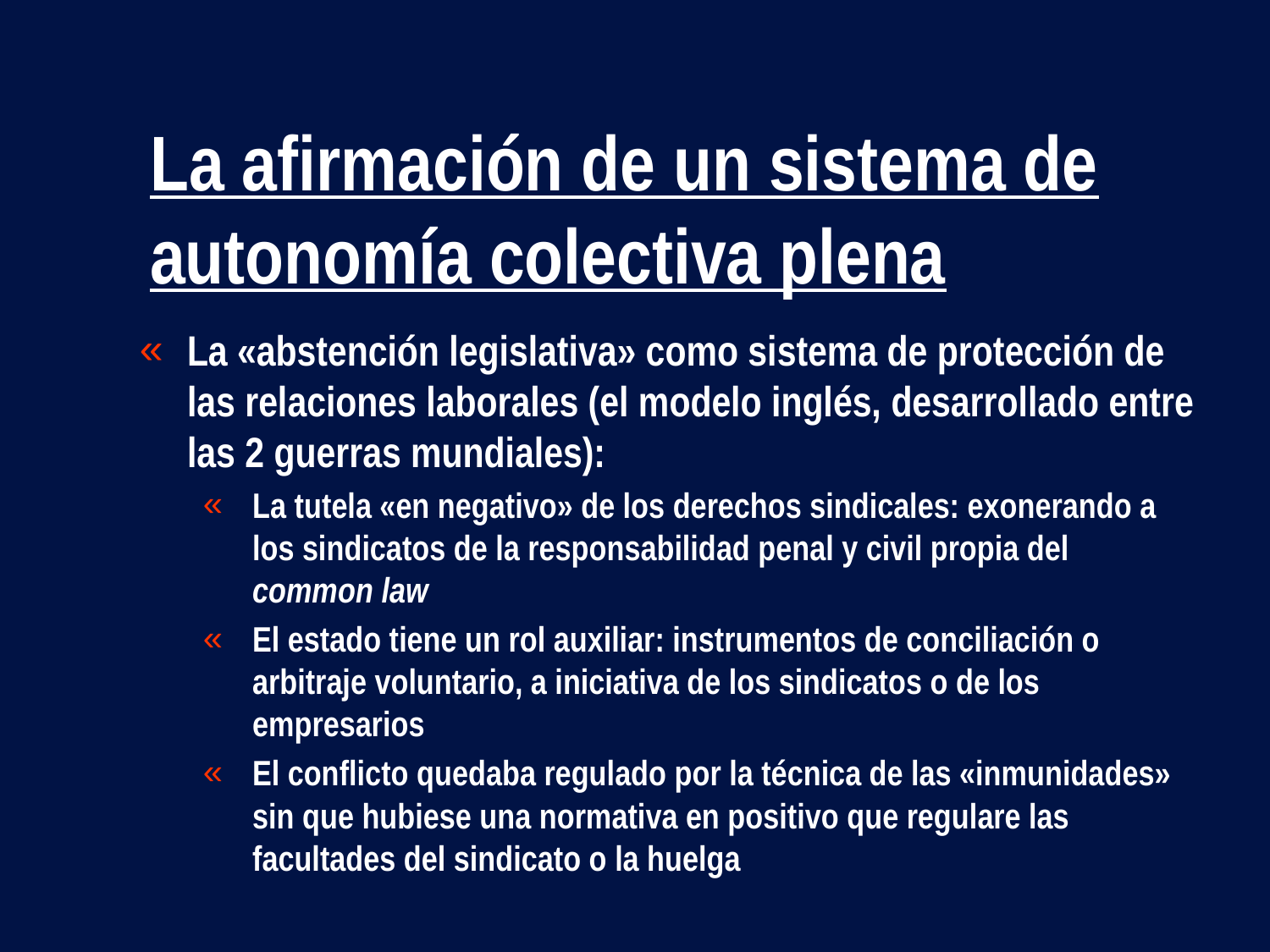

# La afirmación de un sistema de autonomía colectiva plena
La «abstención legislativa» como sistema de protección de las relaciones laborales (el modelo inglés, desarrollado entre las 2 guerras mundiales):
La tutela «en negativo» de los derechos sindicales: exonerando a los sindicatos de la responsabilidad penal y civil propia del common law
El estado tiene un rol auxiliar: instrumentos de conciliación o arbitraje voluntario, a iniciativa de los sindicatos o de los empresarios
El conflicto quedaba regulado por la técnica de las «inmunidades» sin que hubiese una normativa en positivo que regulare las facultades del sindicato o la huelga